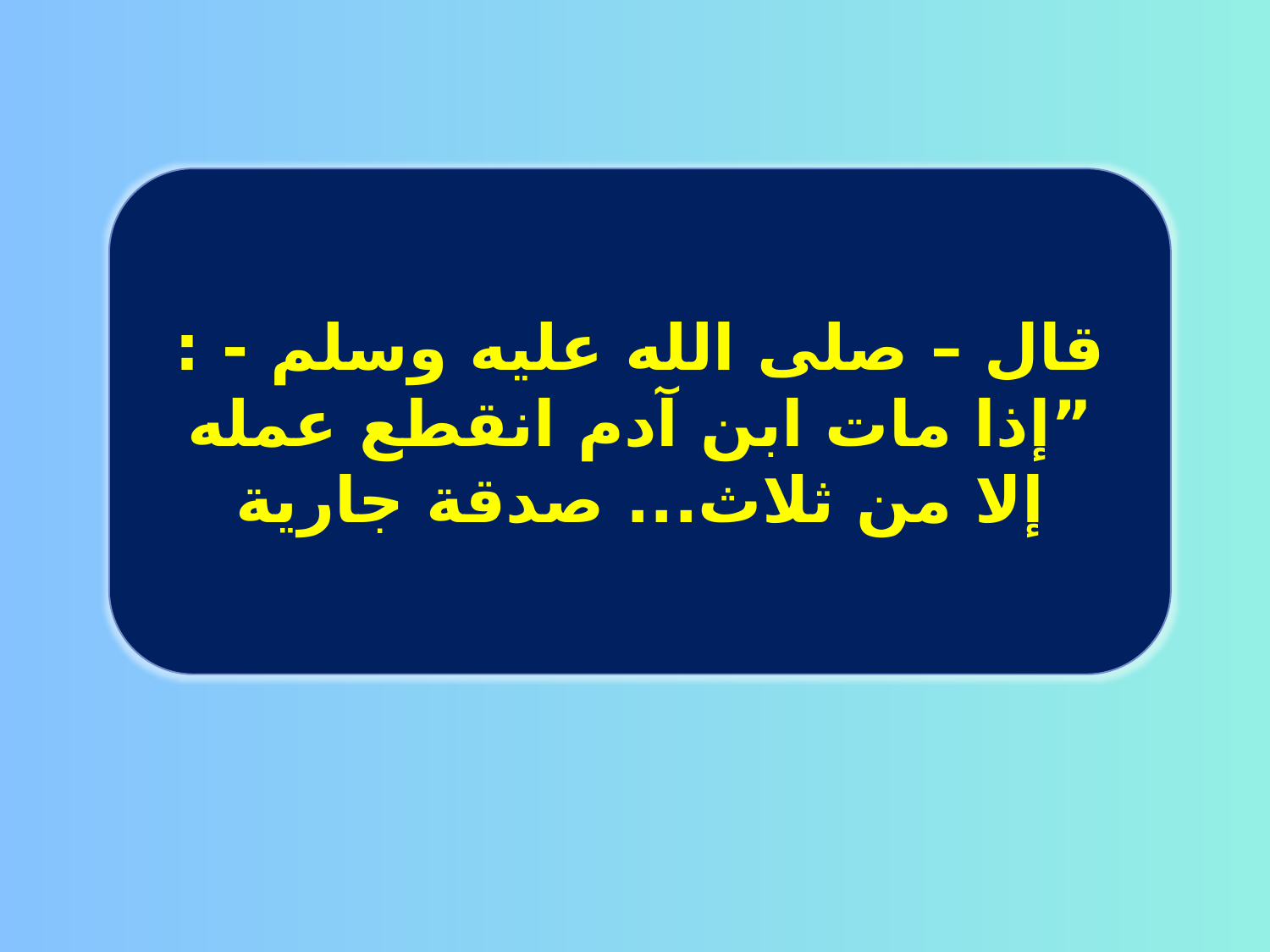

قال – صلى الله عليه وسلم - : ”إذا مات ابن آدم انقطع عمله إلا من ثلاث... صدقة جارية